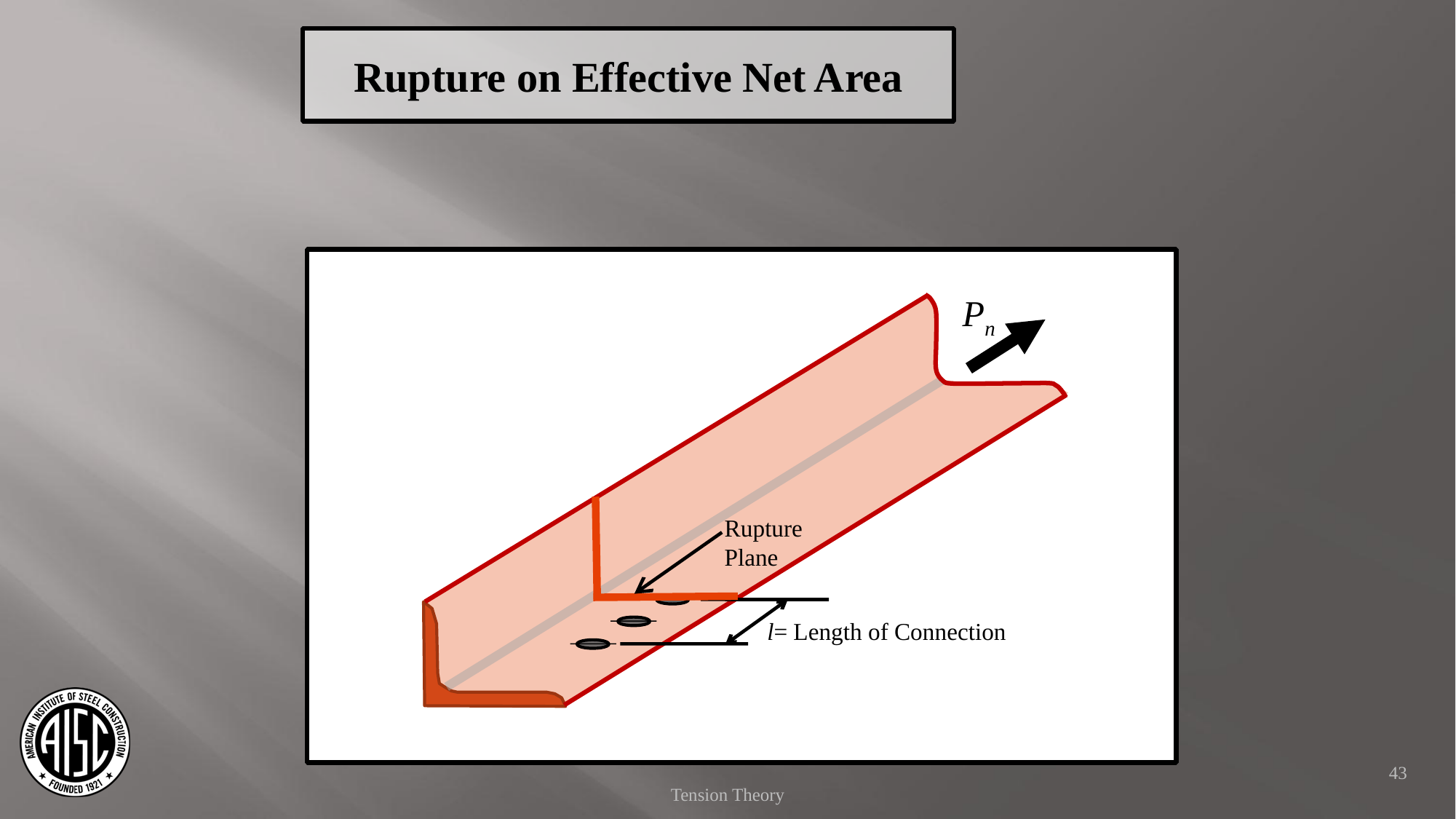

Rupture on Effective Net Area

Pn

Rupture Plane

l= Length of Connection

43
Tension Theory